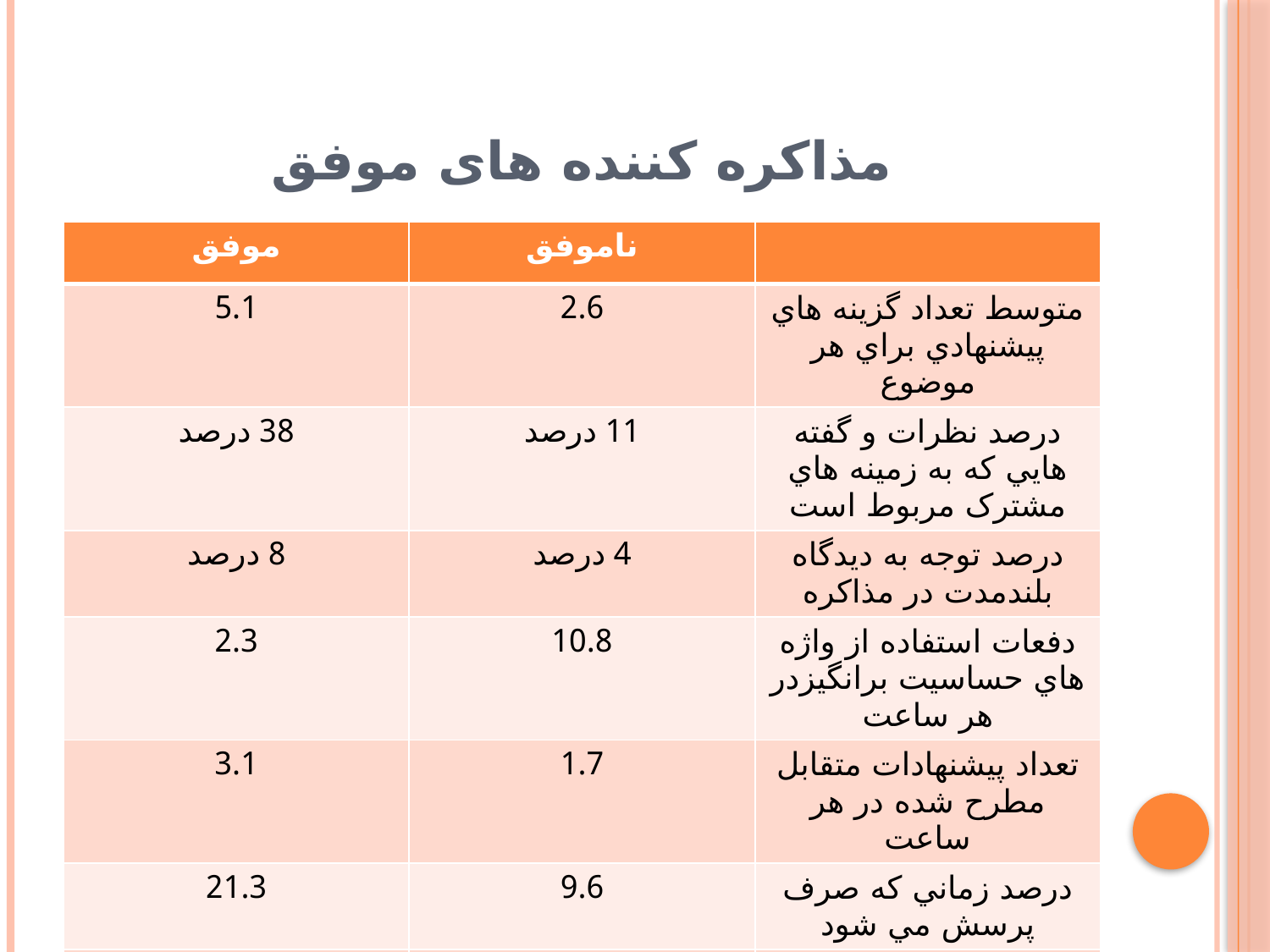

# مذاکره کننده های موفق
| موفق | ناموفق |  |
| --- | --- | --- |
| 5.1 | 2.6 | متوسط تعداد گزينه هاي پيشنهادي براي هر موضوع |
| 38 درصد | 11 درصد | درصد نظرات و گفته هايي که به زمينه هاي مشترک مربوط است |
| 8 درصد | 4 درصد | درصد توجه به ديدگاه بلندمدت در مذاکره |
| 2.3 | 10.8 | دفعات استفاده از واژه هاي حساسيت برانگيزدر هر ساعت |
| 3.1 | 1.7 | تعداد پيشنهادات متقابل مطرح شده در هر ساعت |
| 21.3 | 9.6 | درصد زماني که صرف پرسش مي شود |
| 12.1 | 7.8 | درصدي که صرف بيان احساسات دروني مي شود |